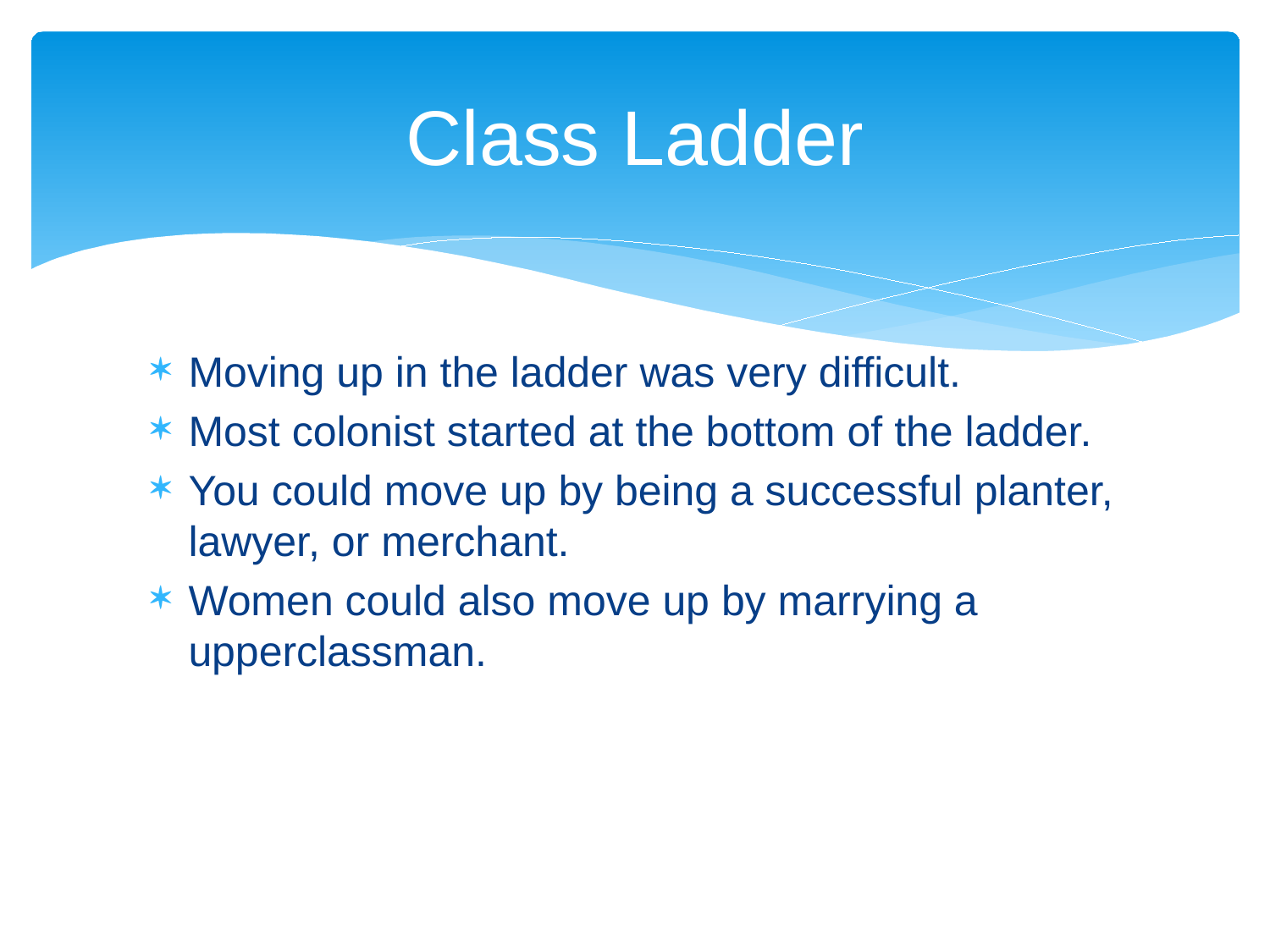

# Class Ladder
Moving up in the ladder was very difficult.
Most colonist started at the bottom of the ladder.
You could move up by being a successful planter, lawyer, or merchant.
Women could also move up by marrying a upperclassman.